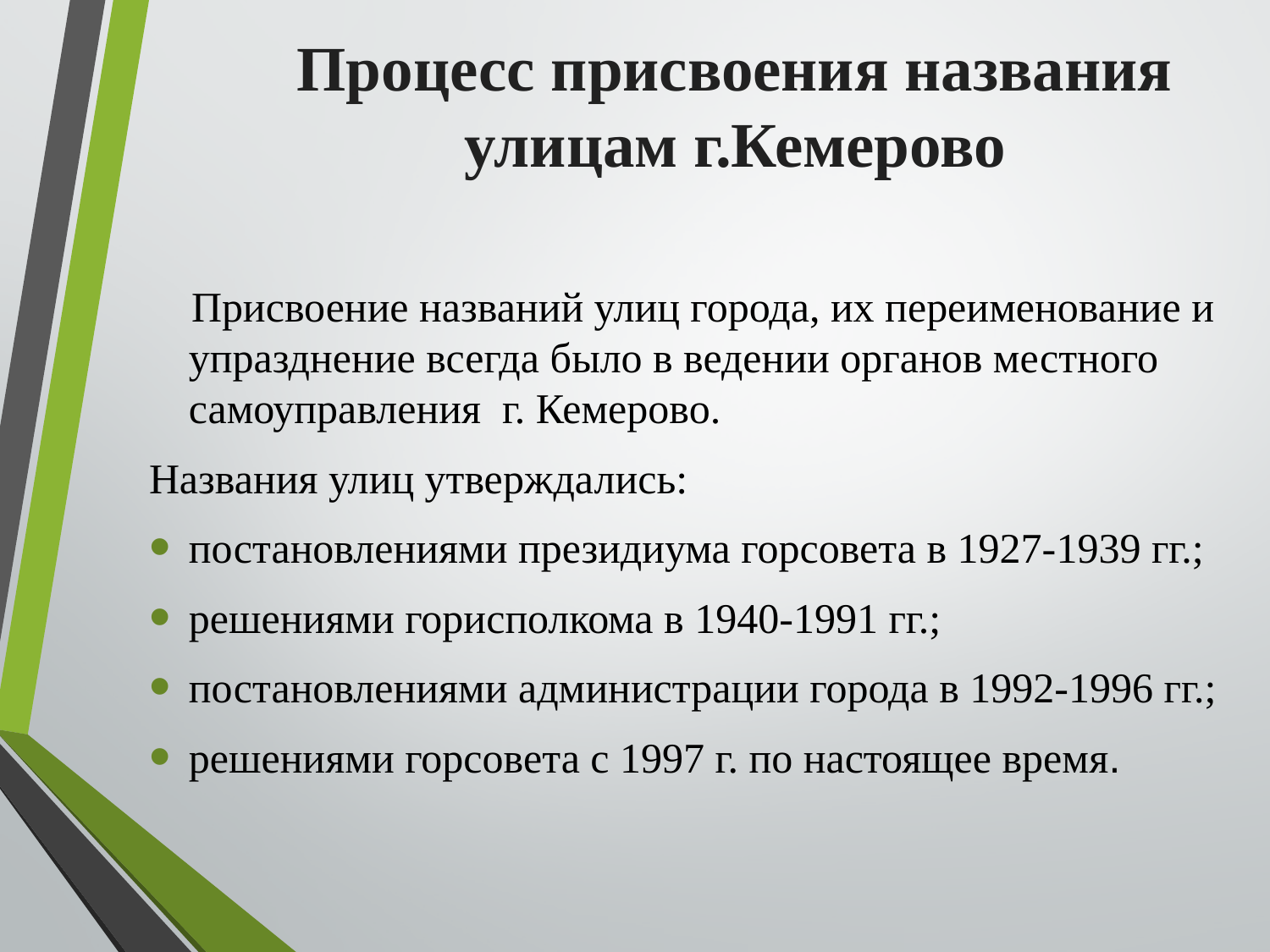

# Процесс присвоения названия улицам г.Кемерово
    Присвоение названий улиц города, их переименование и упразднение всегда было в ведении органов местного самоуправления  г. Кемерово.
Названия улиц утверждались:
постановлениями президиума горсовета в 1927-1939 гг.;
решениями горисполкома в 1940-1991 гг.;
постановлениями администрации города в 1992-1996 гг.;
решениями горсовета с 1997 г. по настоящее время.